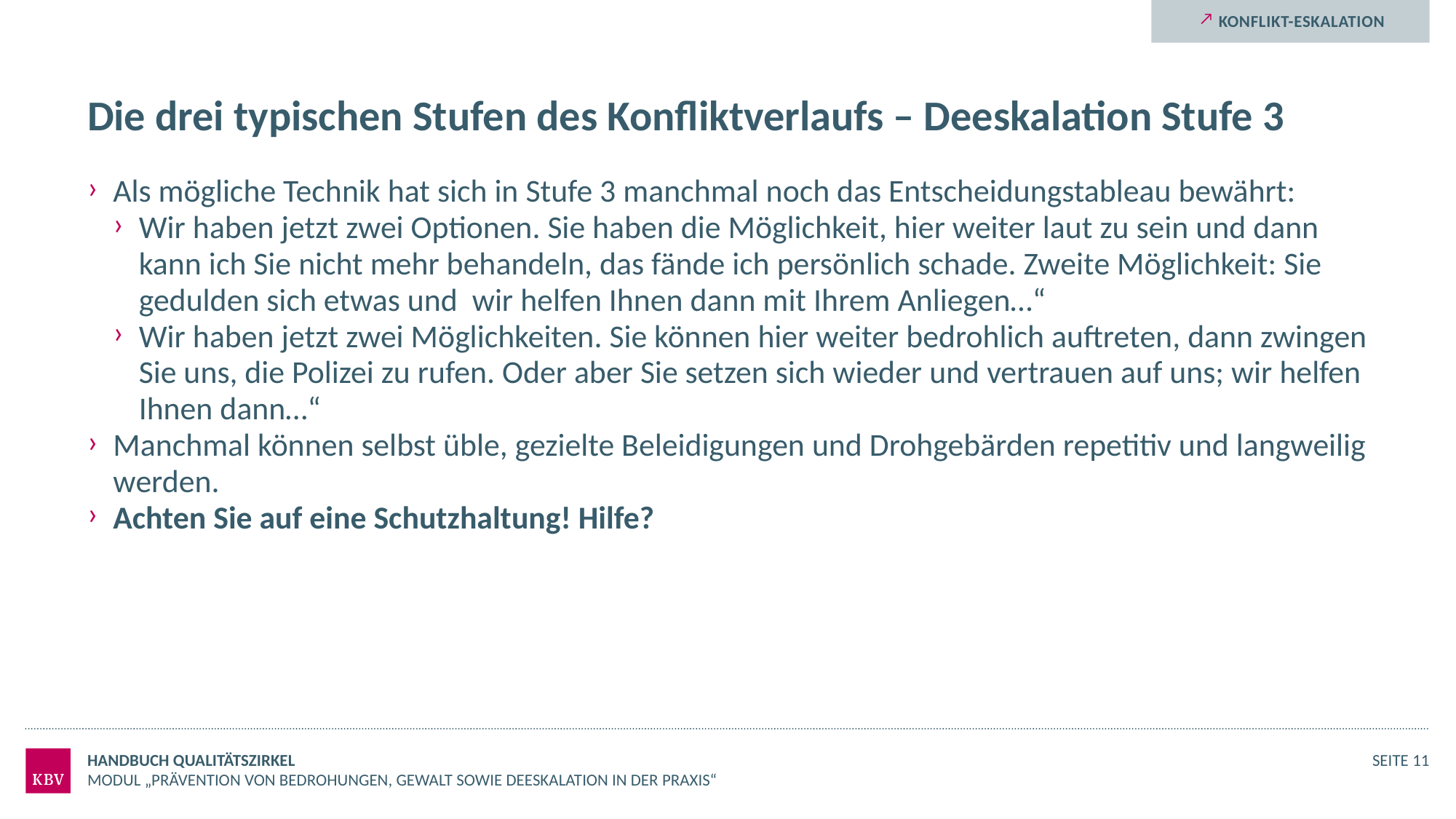

Konflikt-Eskalation
# Die drei typischen Stufen des Konfliktverlaufs – Deeskalation Stufe 3
Als mögliche Technik hat sich in Stufe 3 manchmal noch das Entscheidungstableau bewährt:
Wir haben jetzt zwei Optionen. Sie haben die Möglichkeit, hier weiter laut zu sein und dann kann ich Sie nicht mehr behandeln, das fände ich persönlich schade. Zweite Möglichkeit: Sie gedulden sich etwas und  wir helfen Ihnen dann mit Ihrem Anliegen…“
Wir haben jetzt zwei Möglichkeiten. Sie können hier weiter bedrohlich auftreten, dann zwingen Sie uns, die Polizei zu rufen. Oder aber Sie setzen sich wieder und vertrauen auf uns; wir helfen Ihnen dann…“
Manchmal können selbst üble, gezielte Beleidigungen und Drohgebärden repetitiv und langweilig werden.
Achten Sie auf eine Schutzhaltung! Hilfe?

Handbuch Qualitätszirkel
Seite 11
Modul „Prävention von Bedrohungen, Gewalt sowie Deeskalation in der Praxis“